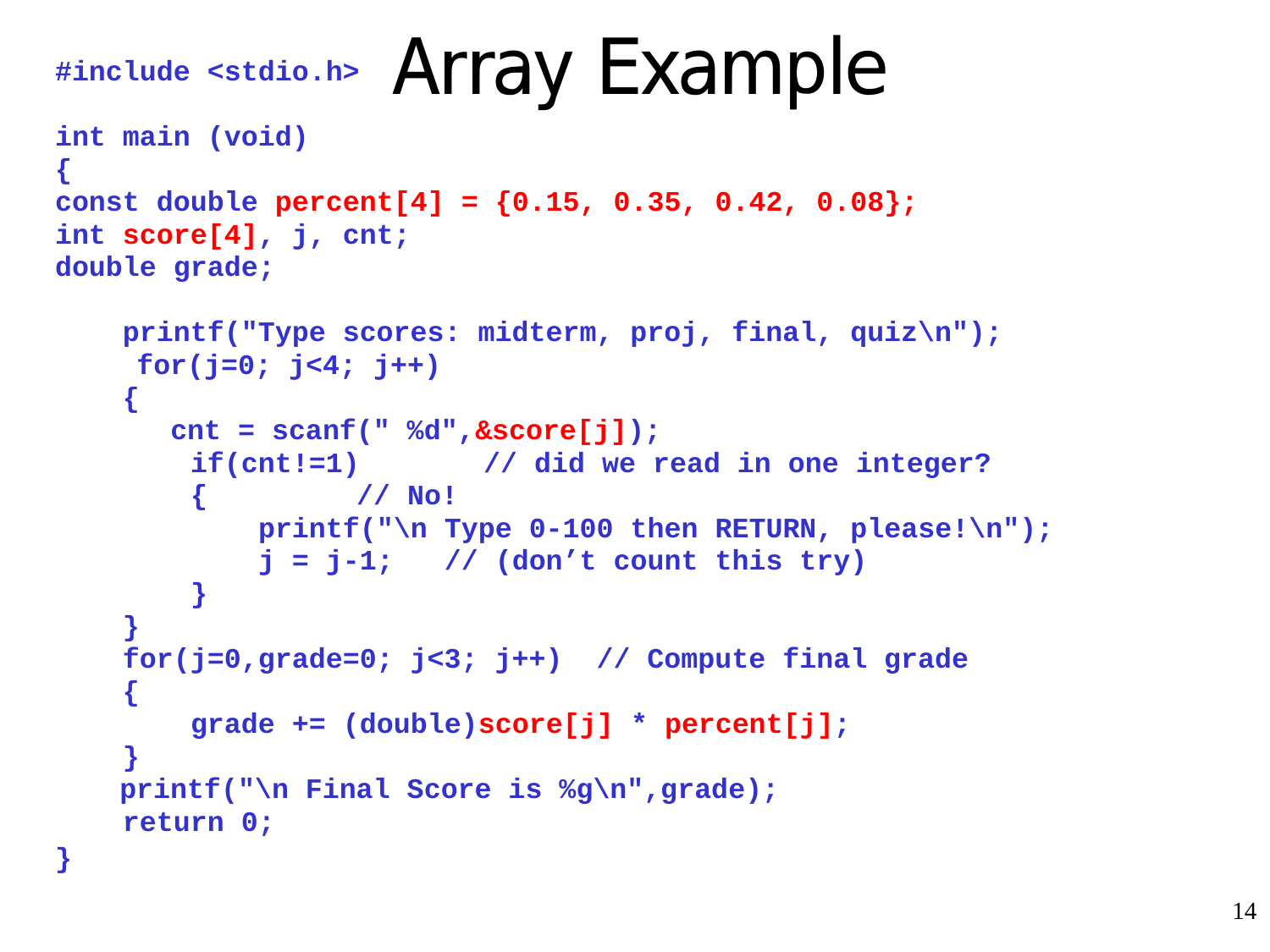

# Array Example
#include <stdio.h>

int main (void)
{
const double percent[4] = {0.15, 0.35, 0.42, 0.08};
int score[4], j, cnt;
double grade;

    printf("Type scores: midterm, proj, final, quiz\n");
	  for(j=0; j<4; j++)
    {
	    cnt = scanf(" %d",&score[j]);
        if(cnt!=1) 	// did we read in one integer?
        {		// No!
            printf("\n Type 0-100 then RETURN, please!\n");
            j = j-1;   // (don’t count this try)
        }
    }
    for(j=0,grade=0; j<3; j++)  // Compute final grade
    {
        grade += (double)score[j] * percent[j];
    }
	 printf("\n Final Score is %g\n",grade);
    return 0;
}
14